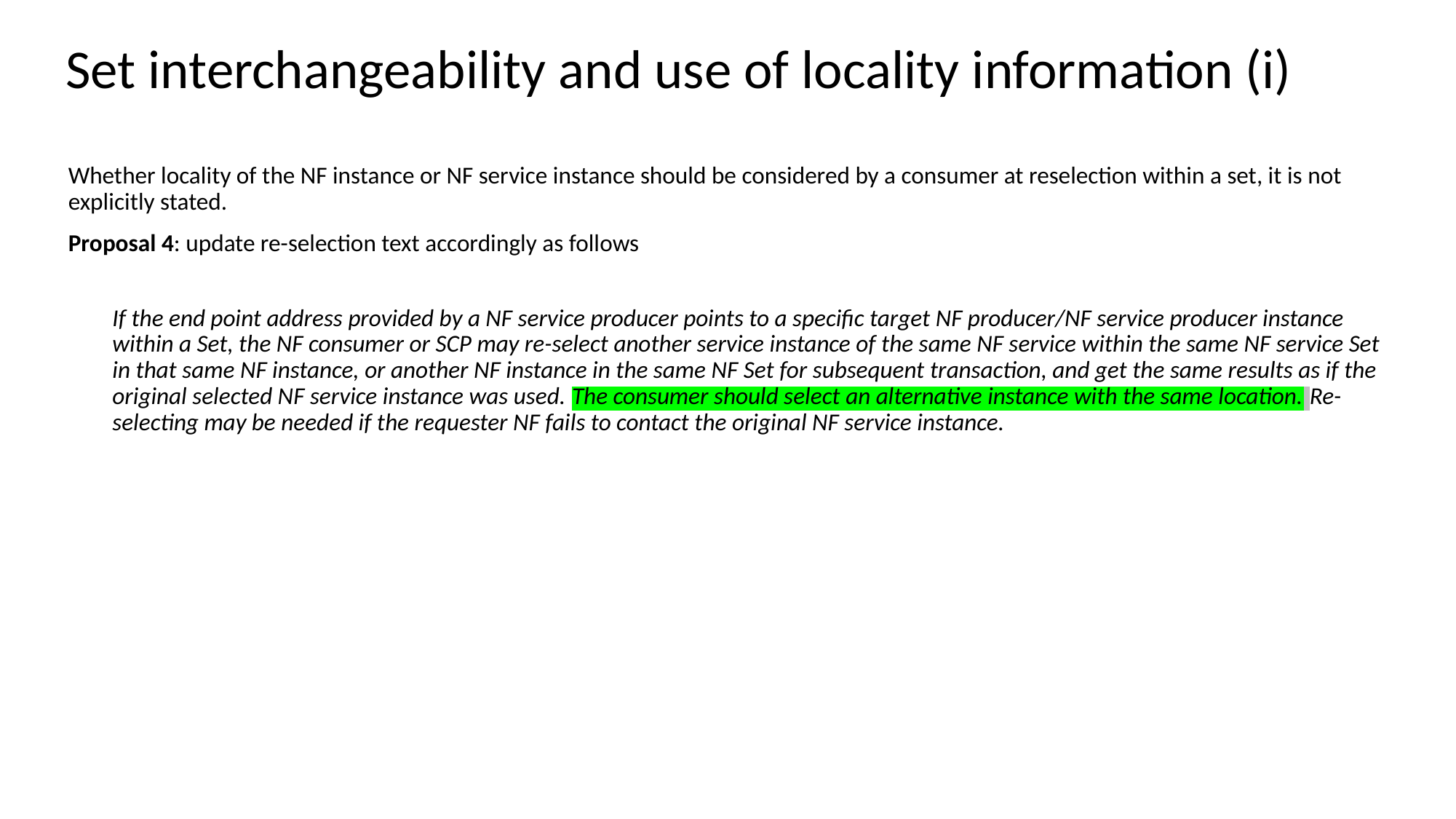

# Set interchangeability and use of locality information (i)
Whether locality of the NF instance or NF service instance should be considered by a consumer at reselection within a set, it is not explicitly stated.
Proposal 4: update re-selection text accordingly as follows

If the end point address provided by a NF service producer points to a specific target NF producer/NF service producer instance within a Set, the NF consumer or SCP may re-select another service instance of the same NF service within the same NF service Set in that same NF instance, or another NF instance in the same NF Set for subsequent transaction, and get the same results as if the original selected NF service instance was used. The consumer should select an alternative instance with the same location. Re-selecting may be needed if the requester NF fails to contact the original NF service instance.